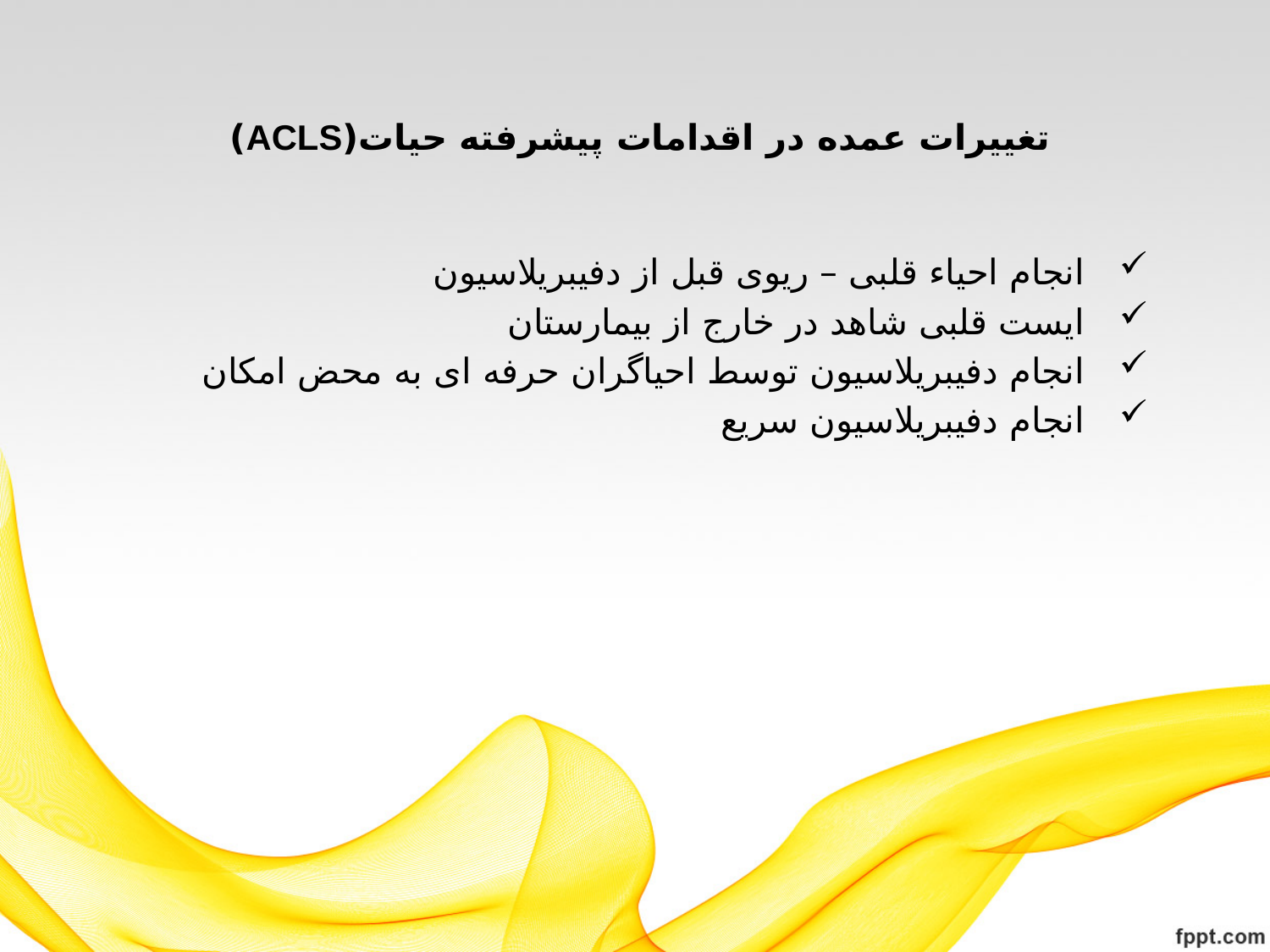

# تغییرات عمده در اقدامات پیشرفته حیات(ACLS)
انجام احیاء قلبی – ریوی قبل از دفیبریلاسیون
ایست قلبی شاهد در خارج از بیمارستان
انجام دفیبریلاسیون توسط احیاگران حرفه ای به محض امکان
انجام دفیبریلاسیون سریع